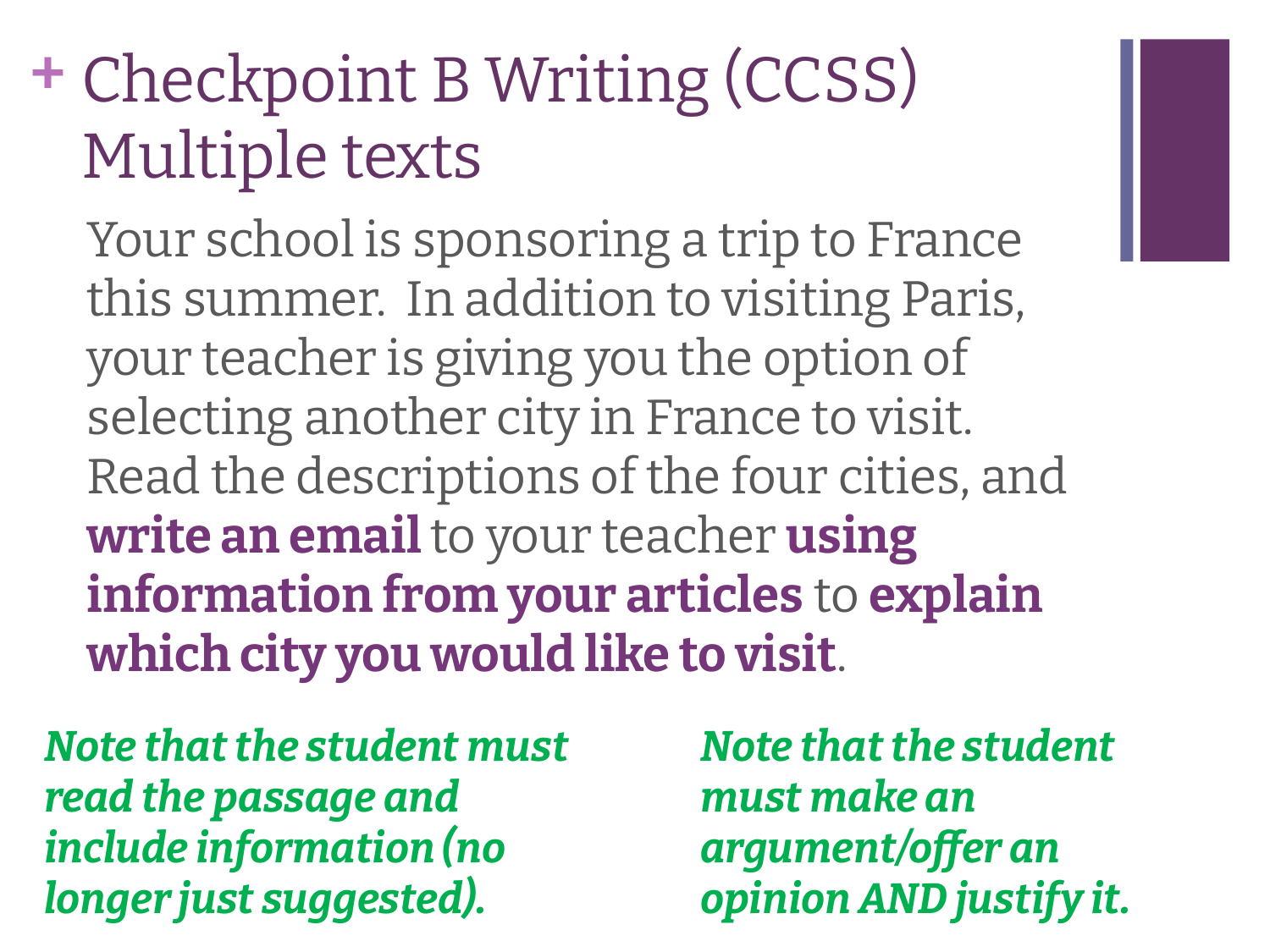

# Checkpoint B Writing (CCSS) Multiple texts
Your school is sponsoring a trip to France this summer.  In addition to visiting Paris, your teacher is giving you the option of selecting another city in France to visit.  Read the descriptions of the four cities, and write an email to your teacher using information from your articles to explain which city you would like to visit.
Note that the student must read the passage and include information (no longer just suggested).
Note that the student must make an argument/offer an opinion AND justify it.